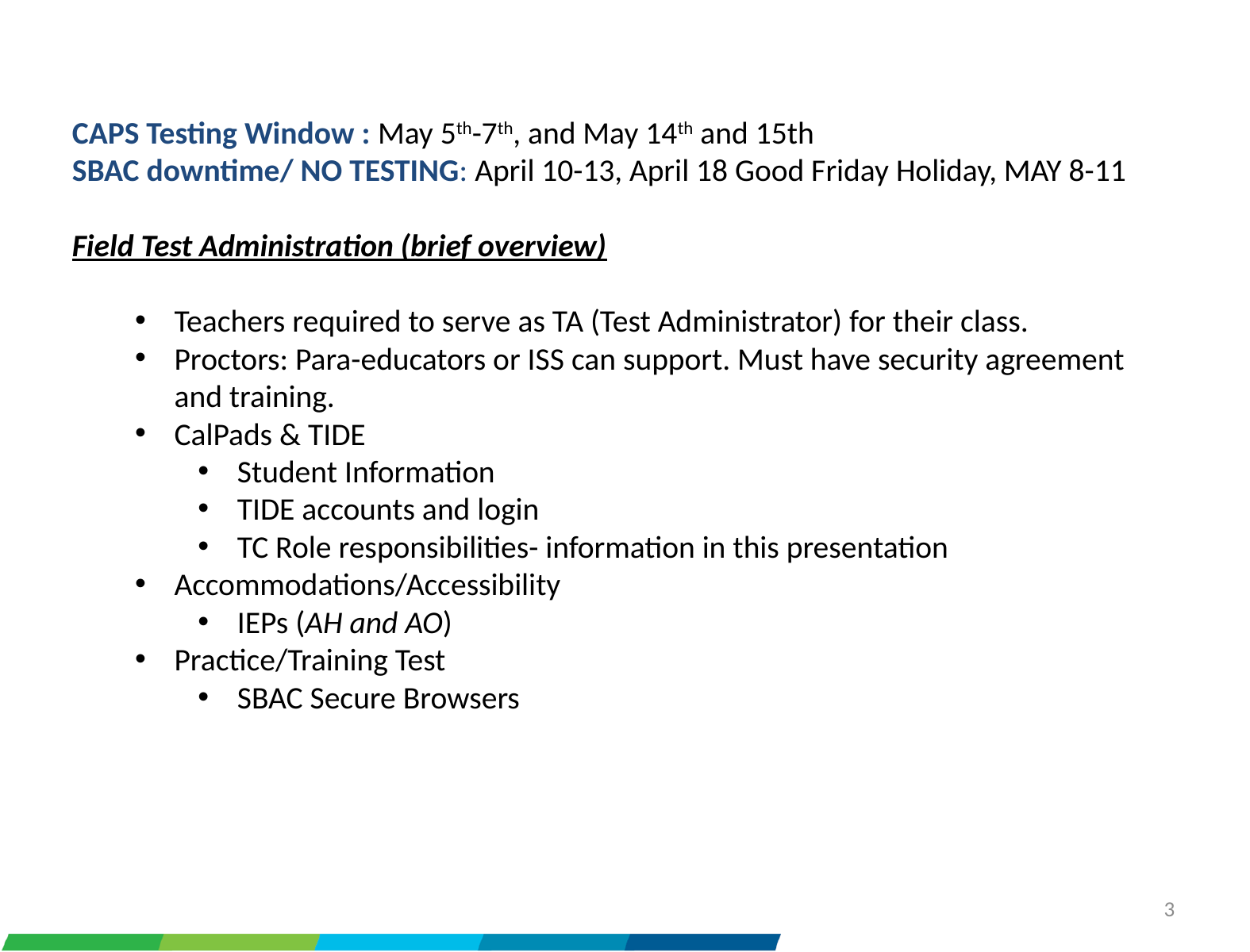

CAPS Testing Window : May 5th-7th, and May 14th and 15th
SBAC downtime/ NO TESTING: April 10-13, April 18 Good Friday Holiday, MAY 8-11

Field Test Administration (brief overview)

Teachers required to serve as TA (Test Administrator) for their class.
Proctors: Para-educators or ISS can support. Must have security agreement and training.
CalPads & TIDE
Student Information
TIDE accounts and login
TC Role responsibilities- information in this presentation
Accommodations/Accessibility
IEPs (AH and AO)
Practice/Training Test
SBAC Secure Browsers

3